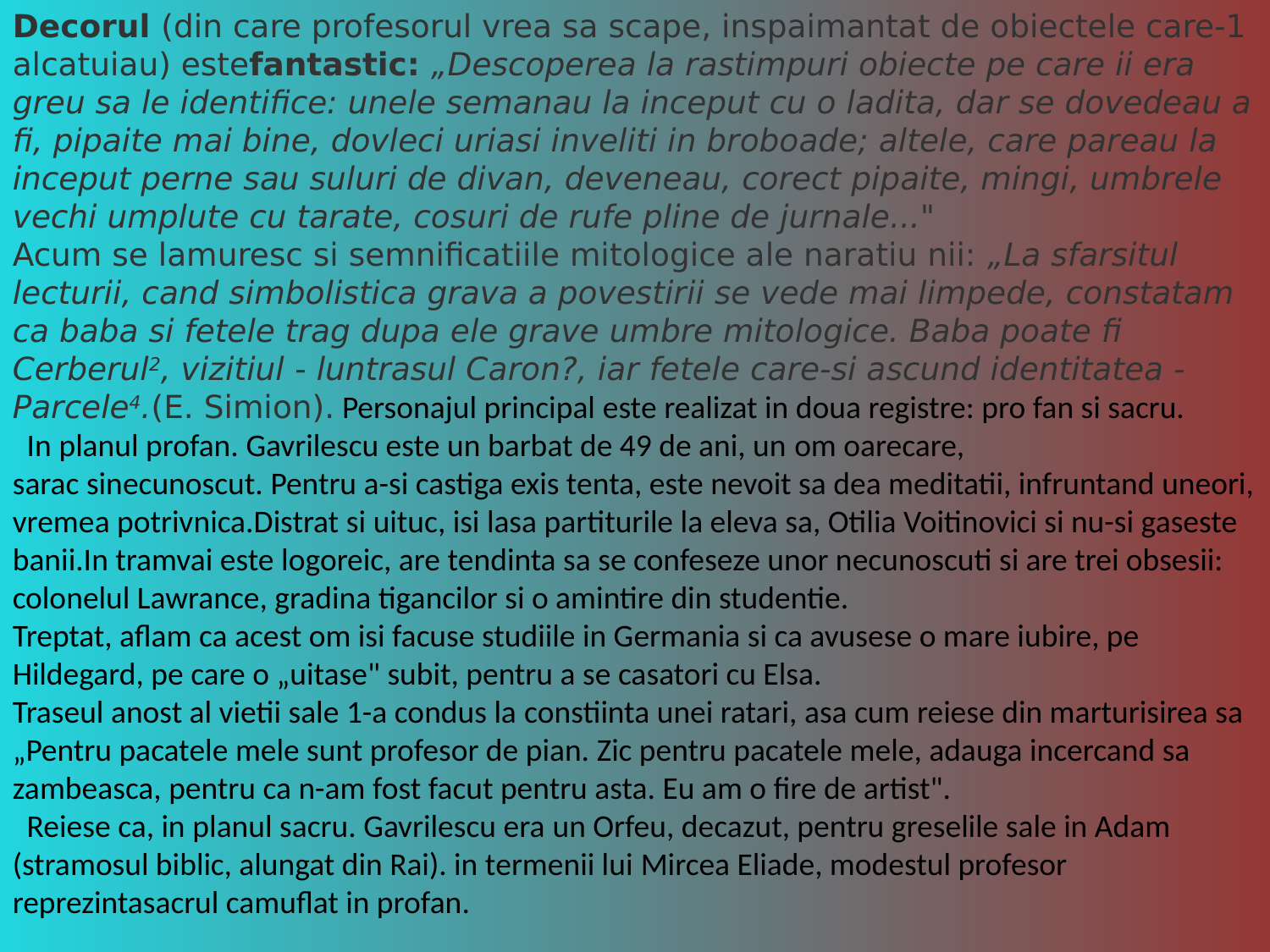

Decorul (din care profesorul vrea sa scape, inspaimantat de obiectele care-1 alcatuiau) estefantastic: „Descoperea la rastimpuri obiecte pe care ii era greu sa le identifice: unele semanau la inceput cu o ladita, dar se dovedeau a fi, pipaite mai bine, dovleci uriasi inveliti in broboade; altele, care pareau la inceput perne sau suluri de divan, deveneau, corect pipaite, mingi, umbrele vechi umplute cu tarate, cosuri de rufe pline de jurnale..."
Acum se lamuresc si semnificatiile mitologice ale naratiu nii: „La sfarsitul lecturii, cand simbolistica grava a povestirii se vede mai limpede, constatam ca baba si fetele trag dupa ele grave umbre mitologice. Baba poate fi Cerberul2, vizitiul - luntrasul Caron?, iar fetele care-si ascund identitatea -Parcele4.(E. Simion). Personajul principal este realizat in doua registre: pro fan si sacru.
  In planul profan. Gavrilescu este un barbat de 49 de ani, un om oarecare, sarac sinecunoscut. Pentru a-si castiga exis tenta, este nevoit sa dea meditatii, infruntand uneori, vremea potrivnica.Distrat si uituc, isi lasa partiturile la eleva sa, Otilia Voitinovici si nu-si gaseste banii.In tramvai este logoreic, are tendinta sa se confeseze unor necunoscuti si are trei obsesii: colonelul Lawrance, gradina tigancilor si o amintire din studentie.
Treptat, aflam ca acest om isi facuse studiile in Germania si ca avusese o mare iubire, pe Hildegard, pe care o „uitase" subit, pentru a se casatori cu Elsa.
Traseul anost al vietii sale 1-a condus la constiinta unei ratari, asa cum reiese din marturisirea sa „Pentru pacatele mele sunt profesor de pian. Zic pentru pacatele mele, adauga incercand sa zambeasca, pentru ca n-am fost facut pentru asta. Eu am o fire de artist".
  Reiese ca, in planul sacru. Gavrilescu era un Orfeu, decazut, pentru greselile sale in Adam (stramosul biblic, alungat din Rai). in termenii lui Mircea Eliade, modestul profesor reprezintasacrul camuflat in profan.